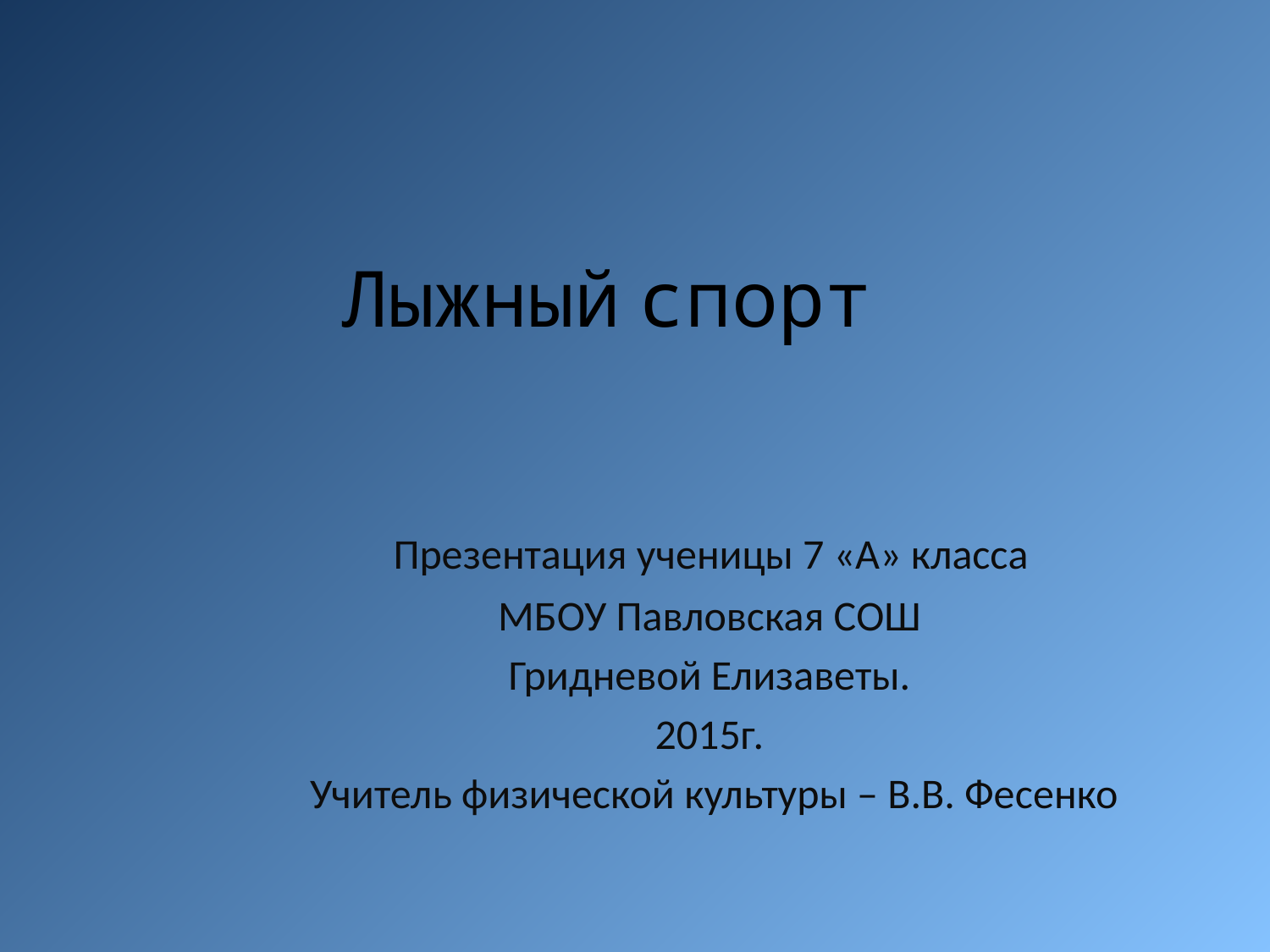

# Лыжный спорт
 Презентация ученицы 7 «А» класса
МБОУ Павловская СОШ
Гридневой Елизаветы.
2015г.
 Учитель физической культуры – В.В. Фесенко